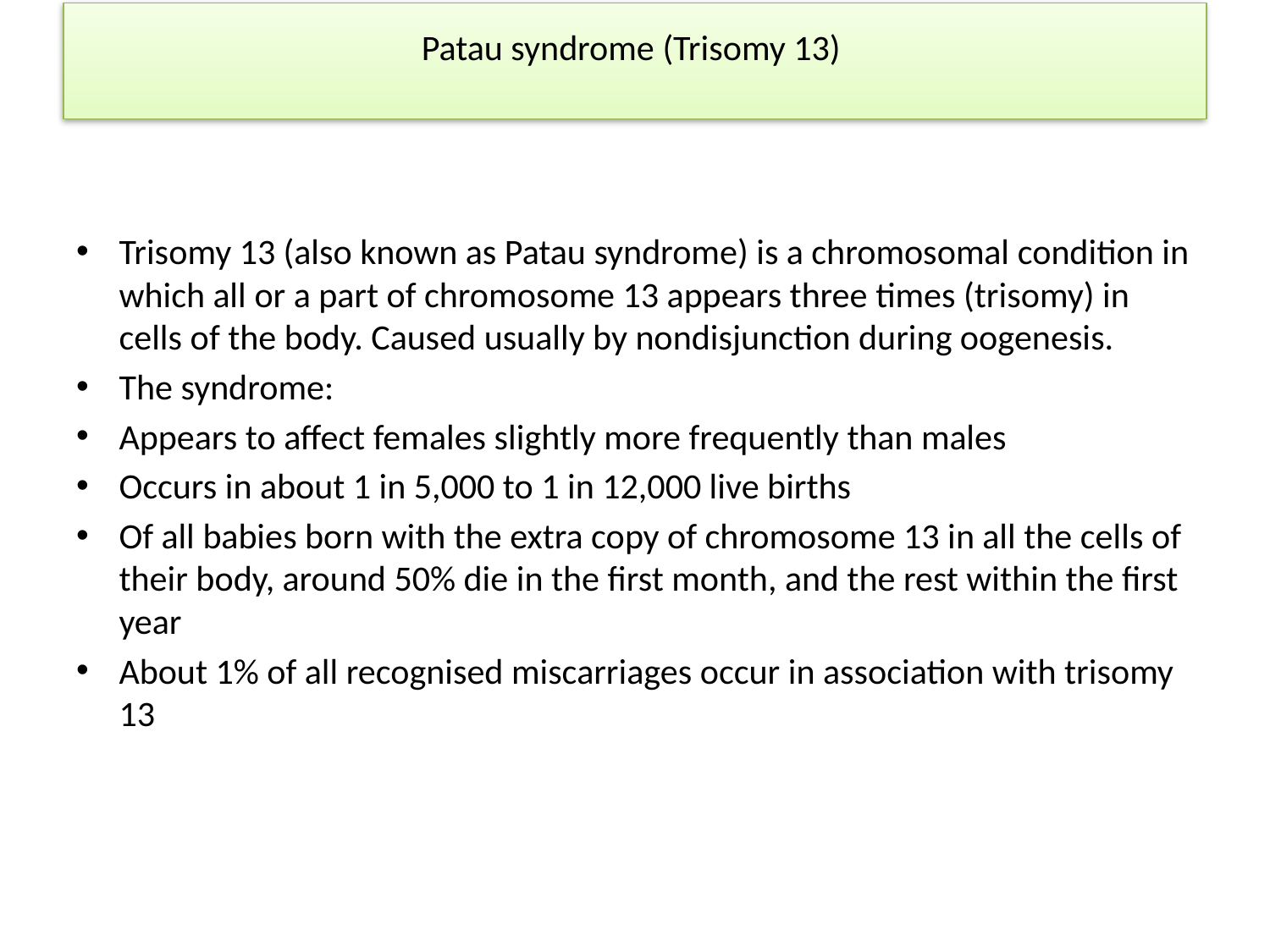

Patau syndrome (Trisomy 13)

Trisomy 13 (also known as Patau syndrome) is a chromosomal condition in which all or a part of chromosome 13 appears three times (trisomy) in cells of the body. Caused usually by nondisjunction during oogenesis.
The syndrome:
Appears to affect females slightly more frequently than males
Occurs in about 1 in 5,000 to 1 in 12,000 live births
Of all babies born with the extra copy of chromosome 13 in all the cells of their body, around 50% die in the first month, and the rest within the first year
About 1% of all recognised miscarriages occur in association with trisomy 13